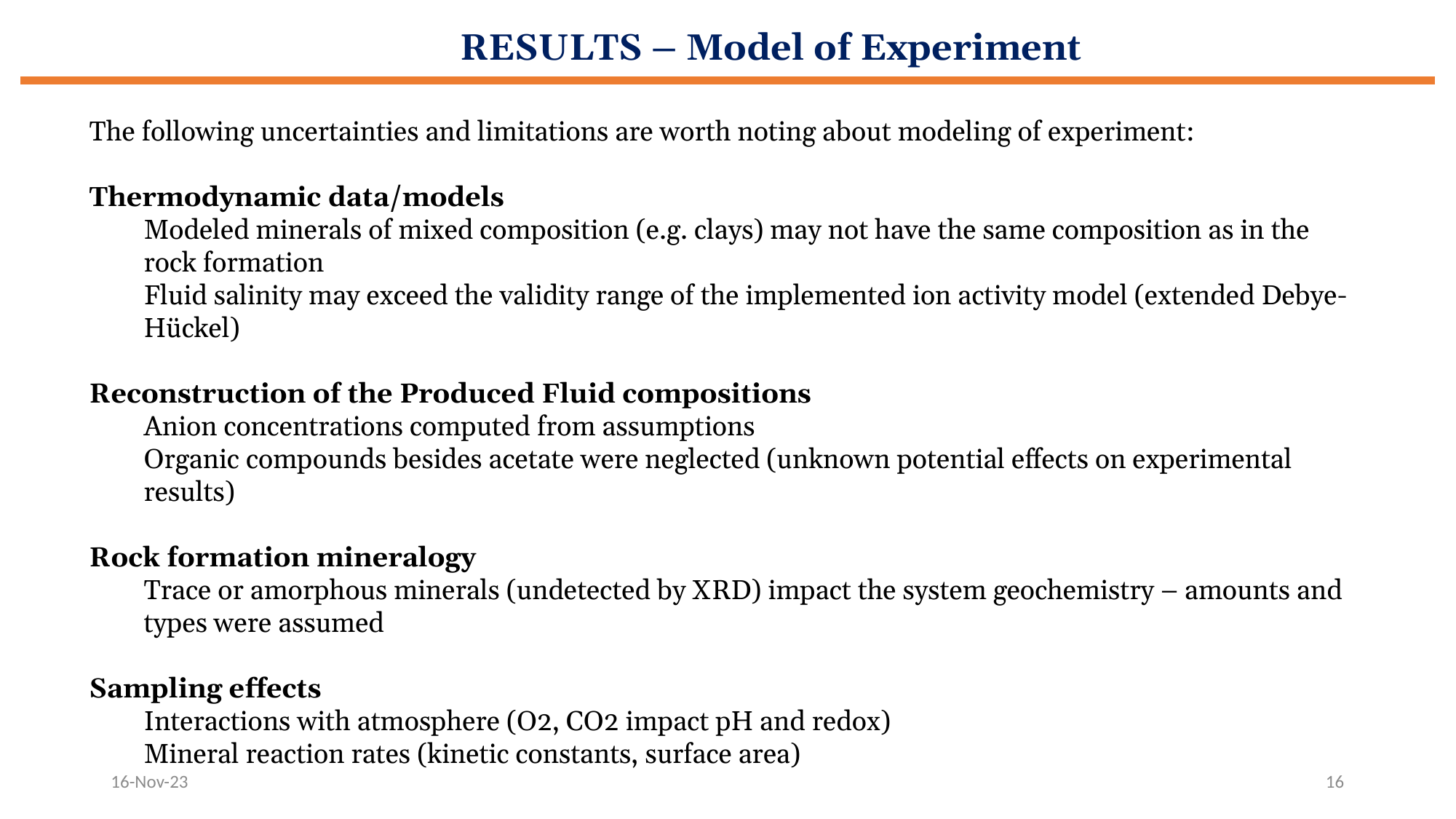

# RESULTS – Model of Experiment
The following uncertainties and limitations are worth noting about modeling of experiment:

Thermodynamic data/models
Modeled minerals of mixed composition (e.g. clays) may not have the same composition as in the rock formation
Fluid salinity may exceed the validity range of the implemented ion activity model (extended Debye-Hückel)
Reconstruction of the Produced Fluid compositions
Anion concentrations computed from assumptions
Organic compounds besides acetate were neglected (unknown potential effects on experimental results)
Rock formation mineralogy
Trace or amorphous minerals (undetected by XRD) impact the system geochemistry – amounts and types were assumed
Sampling effects
Interactions with atmosphere (O2, CO2 impact pH and redox)
Mineral reaction rates (kinetic constants, surface area)
16-Nov-23
16